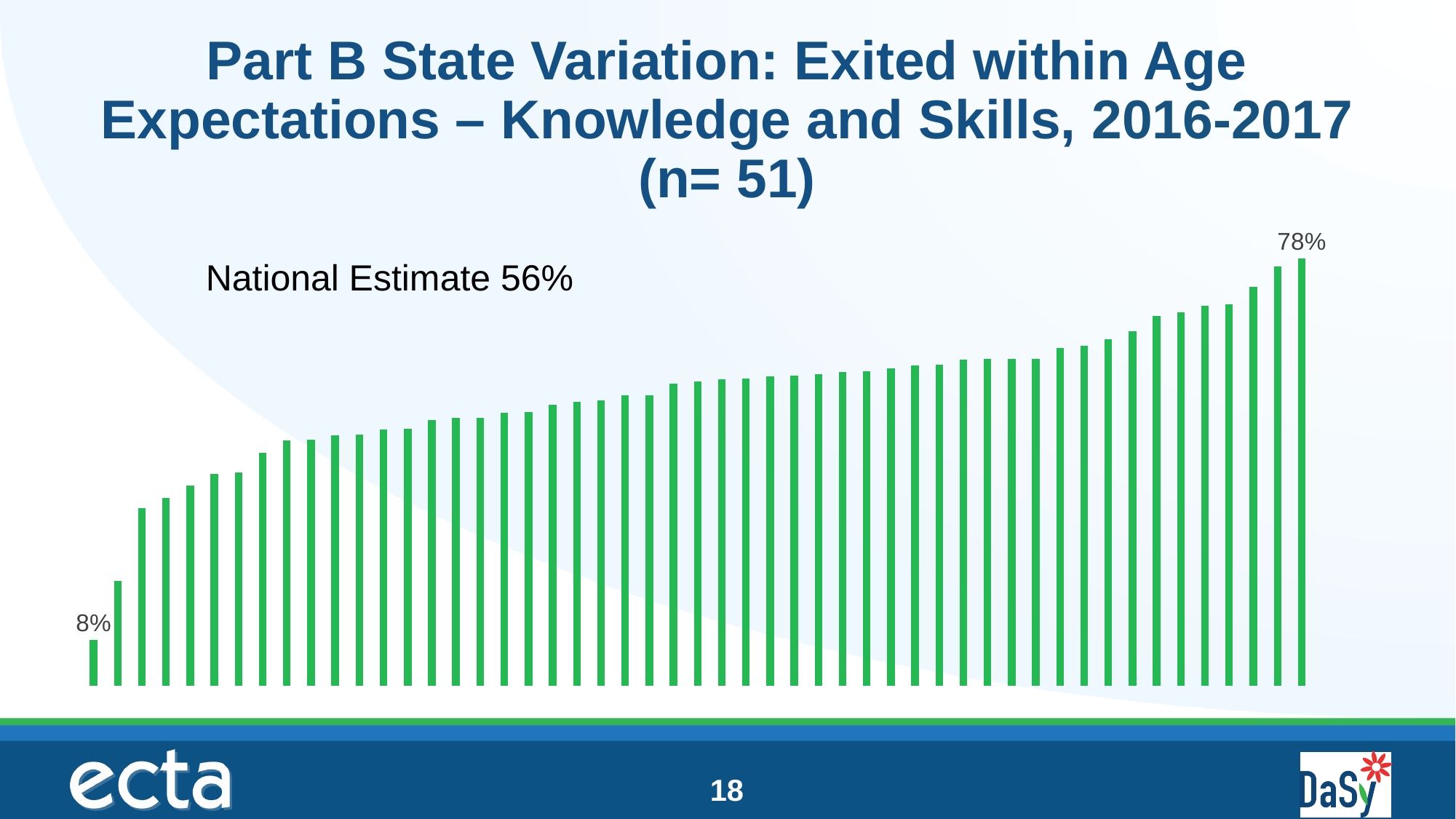

# Part B State Variation: Exited within Age Expectations – Knowledge and Skills, 2016-2017 (n= 51)

### Chart

| Category | OC2_SS2 |
|---|---|
National Estimate 56%
18